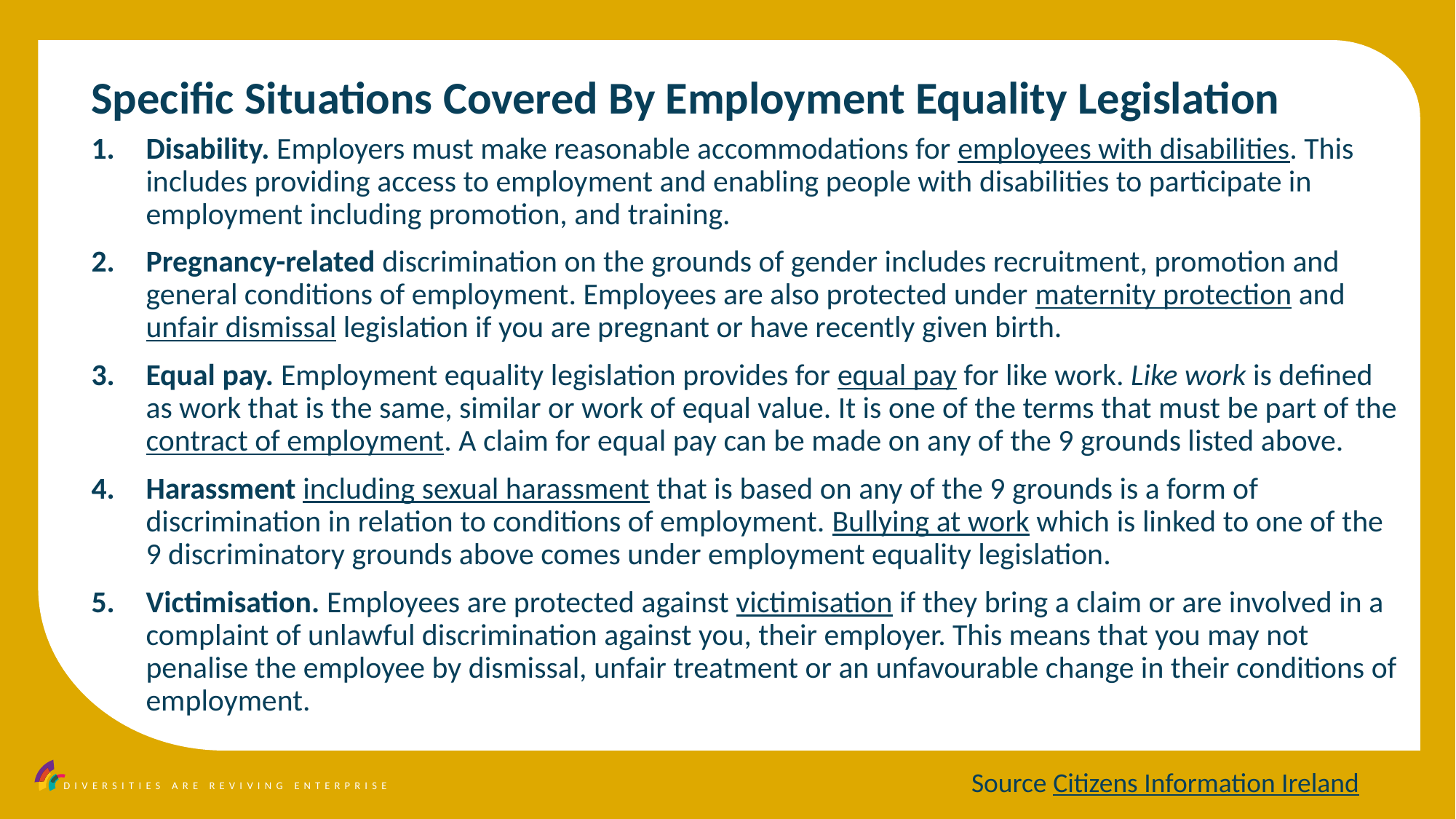

Specific Situations Covered By Employment Equality Legislation
Disability. Employers must make reasonable accommodations for employees with disabilities. This includes providing access to employment and enabling people with disabilities to participate in employment including promotion, and training.
Pregnancy-related discrimination on the grounds of gender includes recruitment, promotion and general conditions of employment. Employees are also protected under maternity protection and unfair dismissal legislation if you are pregnant or have recently given birth.
Equal pay. Employment equality legislation provides for equal pay for like work. Like work is defined as work that is the same, similar or work of equal value. It is one of the terms that must be part of the contract of employment. A claim for equal pay can be made on any of the 9 grounds listed above.
Harassment including sexual harassment that is based on any of the 9 grounds is a form of discrimination in relation to conditions of employment. Bullying at work which is linked to one of the 9 discriminatory grounds above comes under employment equality legislation.
Victimisation. Employees are protected against victimisation if they bring a claim or are involved in a complaint of unlawful discrimination against you, their employer. This means that you may not penalise the employee by dismissal, unfair treatment or an unfavourable change in their conditions of employment.
Source Citizens Information Ireland